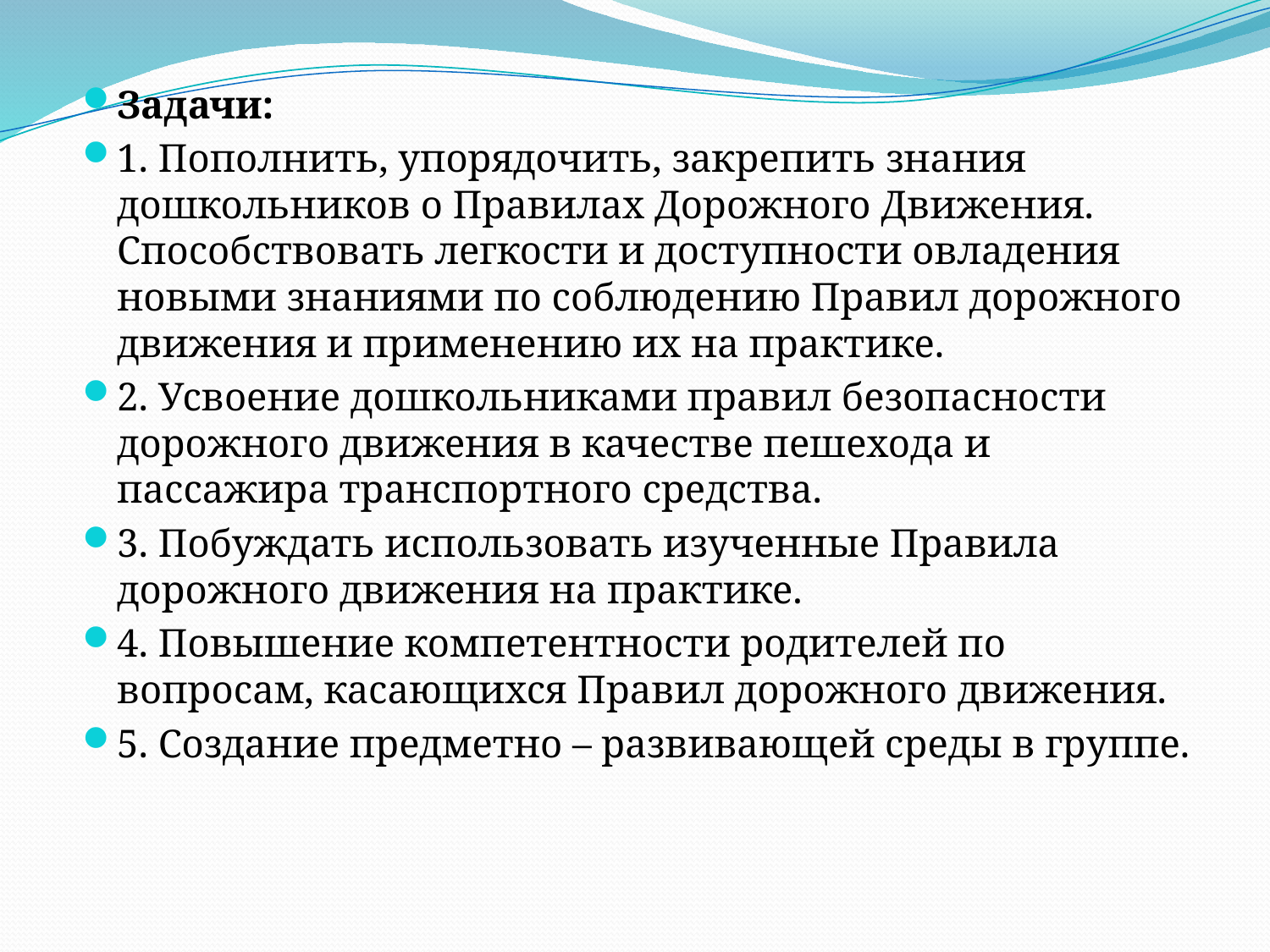

Задачи:
1. Пополнить, упорядочить, закрепить знания дошкольников о Правилах Дорожного Движения. Способствовать легкости и доступности овладения новыми знаниями по соблюдению Правил дорожного движения и применению их на практике.
2. Усвоение дошкольниками правил безопасности дорожного движения в качестве пешехода и пассажира транспортного средства.
3. Побуждать использовать изученные Правила дорожного движения на практике.
4. Повышение компетентности родителей по вопросам, касающихся Правил дорожного движения.
5. Создание предметно – развивающей среды в группе.